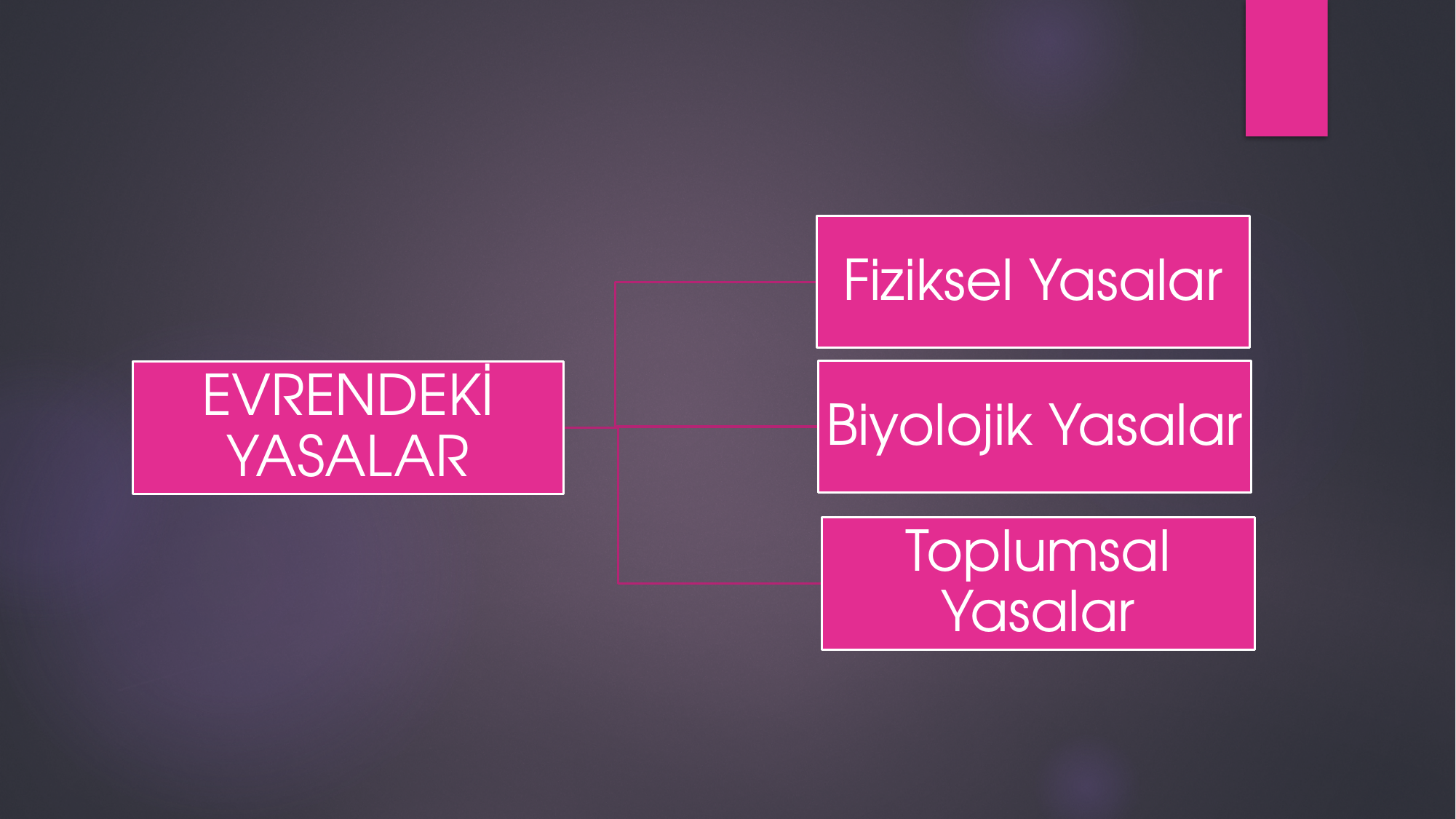

EVRENDEKİ YASALAR
Fiziksel Yasalar
Biyolojik Yasalar
Toplumsal Yasalar